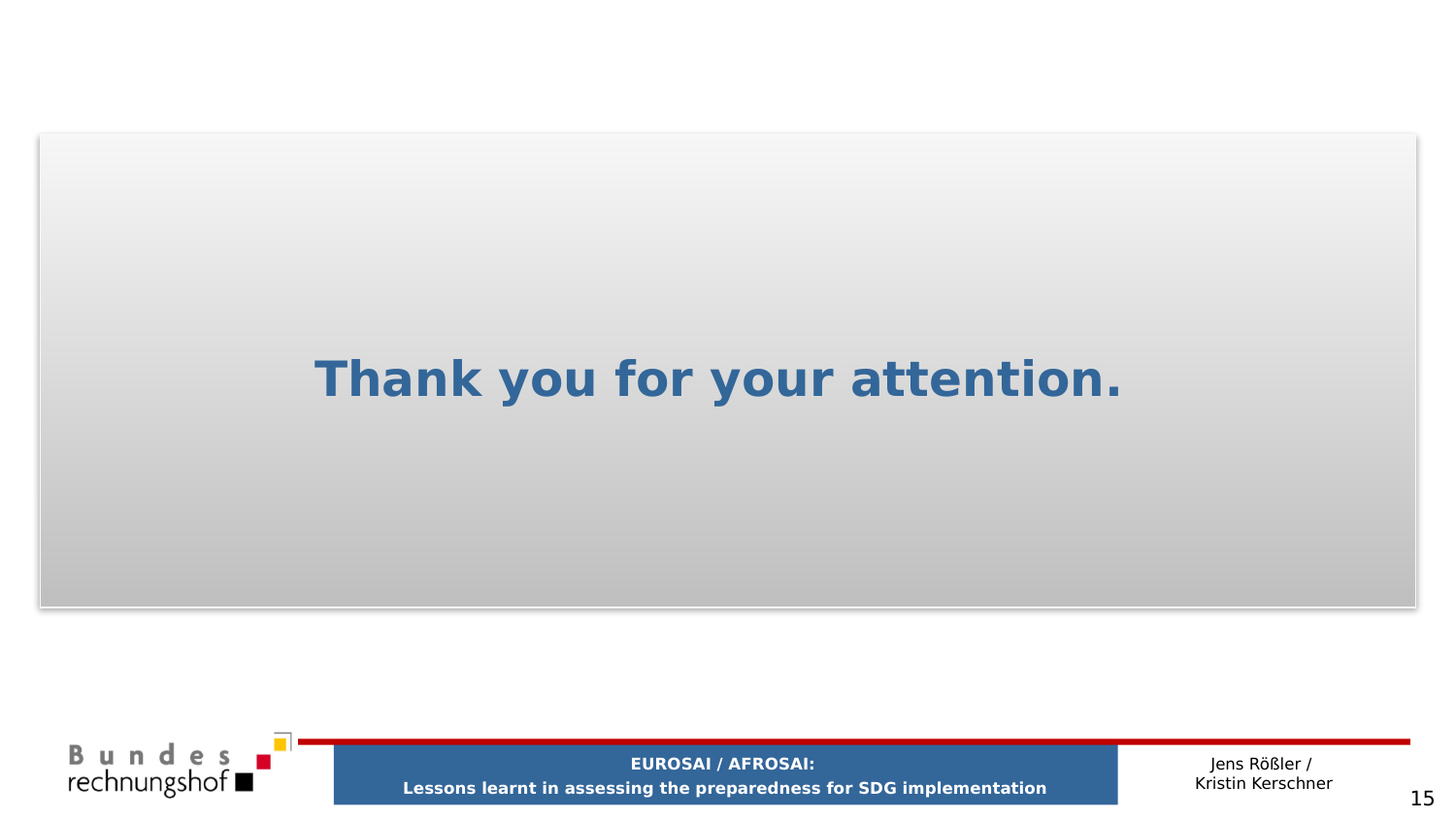

#

Thank you for your attention.

Jens Rößler /
Kristin Kerschner